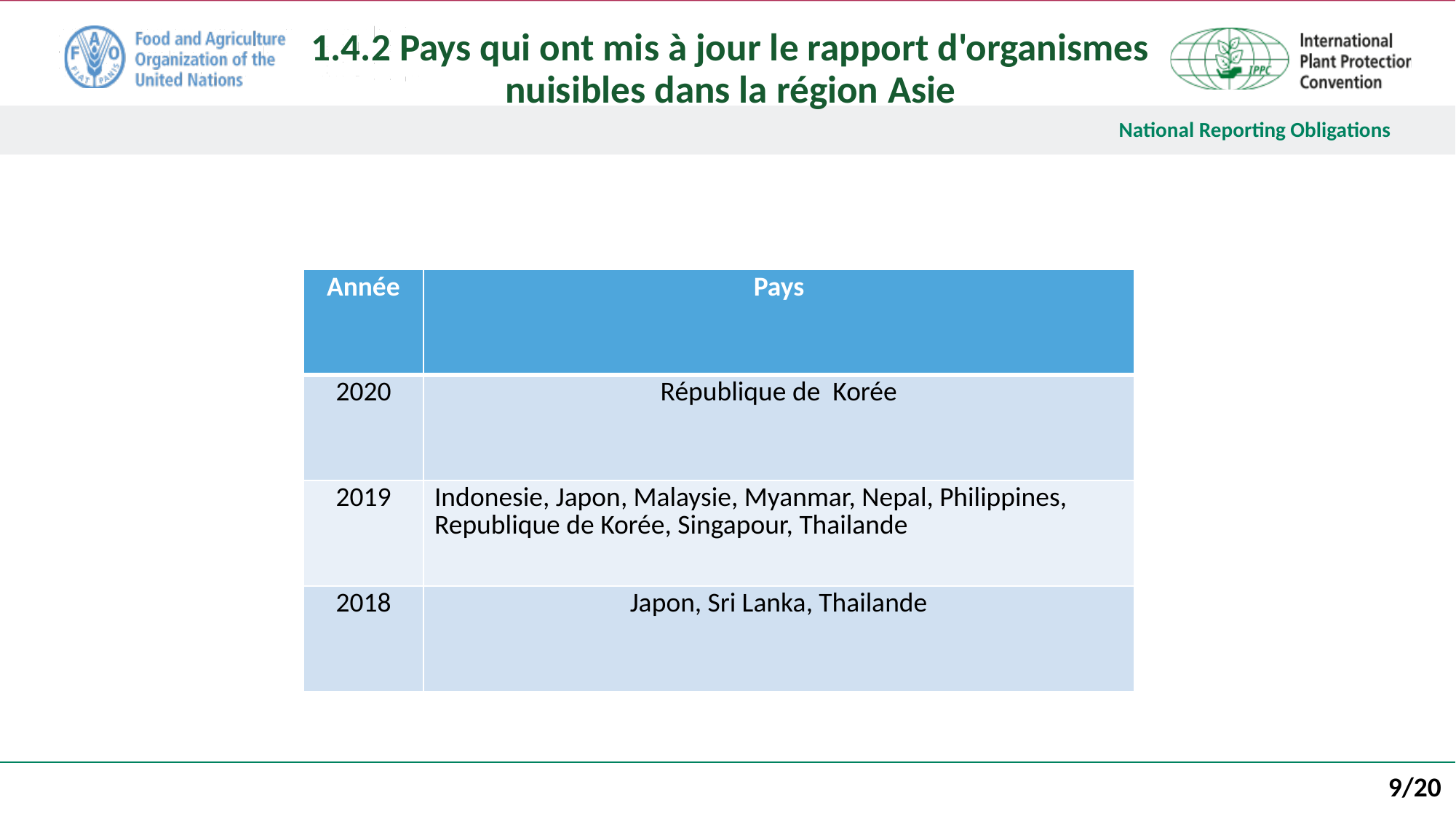

1.4.2 Pays qui ont mis à jour le rapport d'organismes nuisibles dans la région Asie
| Année | Pays |
| --- | --- |
| 2020 | République de Korée |
| 2019 | Indonesie, Japon, Malaysie, Myanmar, Nepal, Philippines, Republique de Korée, Singapour, Thailande |
| 2018 | Japon, Sri Lanka, Thailande |
9/20